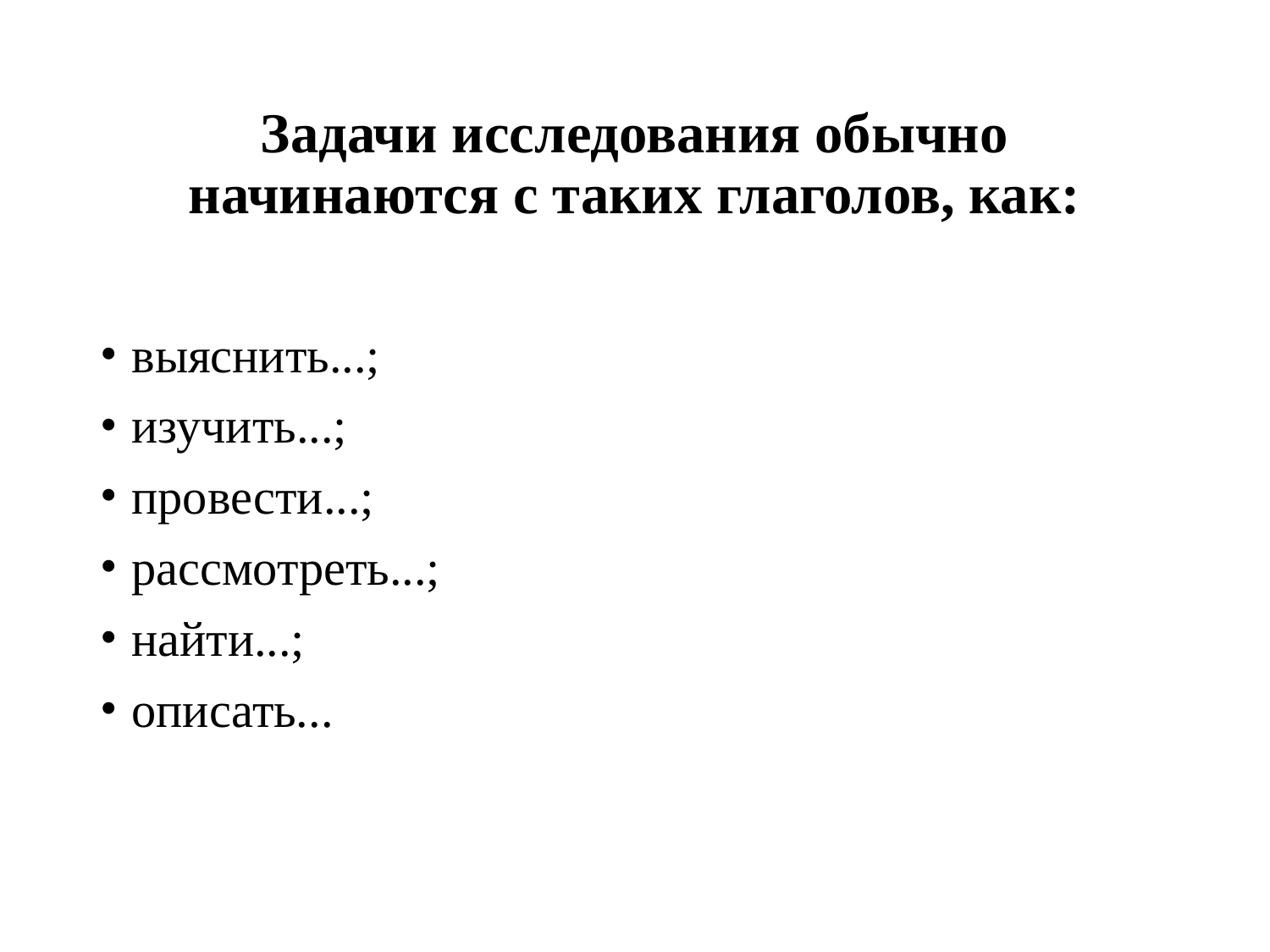

# Задачи исследования обычно начинаются с таких глаголов, как:
выяснить...;
изучить...;
провести...;
рассмотреть...;
найти...;
описать...